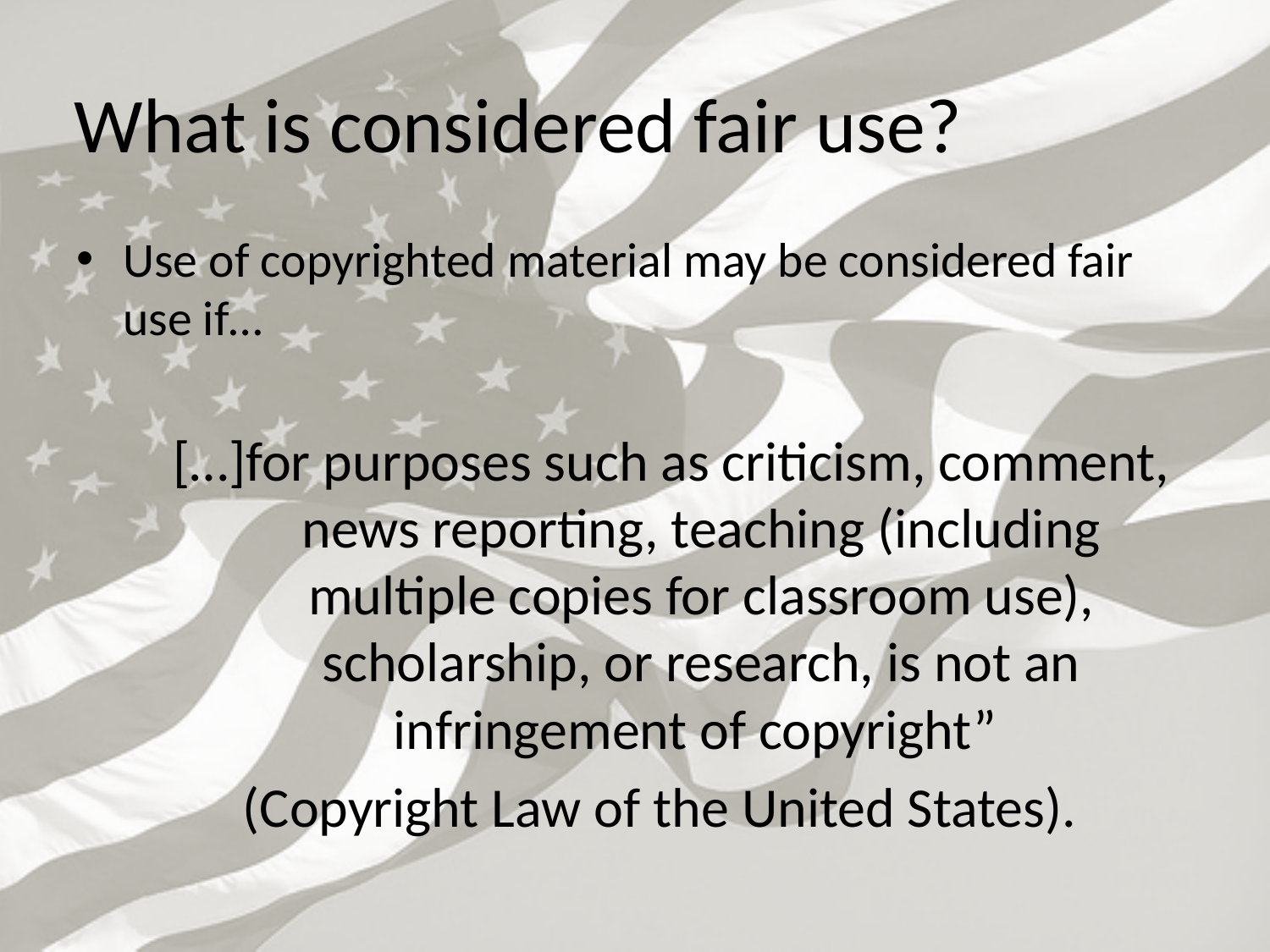

# What is considered fair use?
Use of copyrighted material may be considered fair use if…

 […]for purposes such as criticism, comment, news reporting, teaching (including multiple copies for classroom use), scholarship, or research, is not an infringement of copyright”
(Copyright Law of the United States).